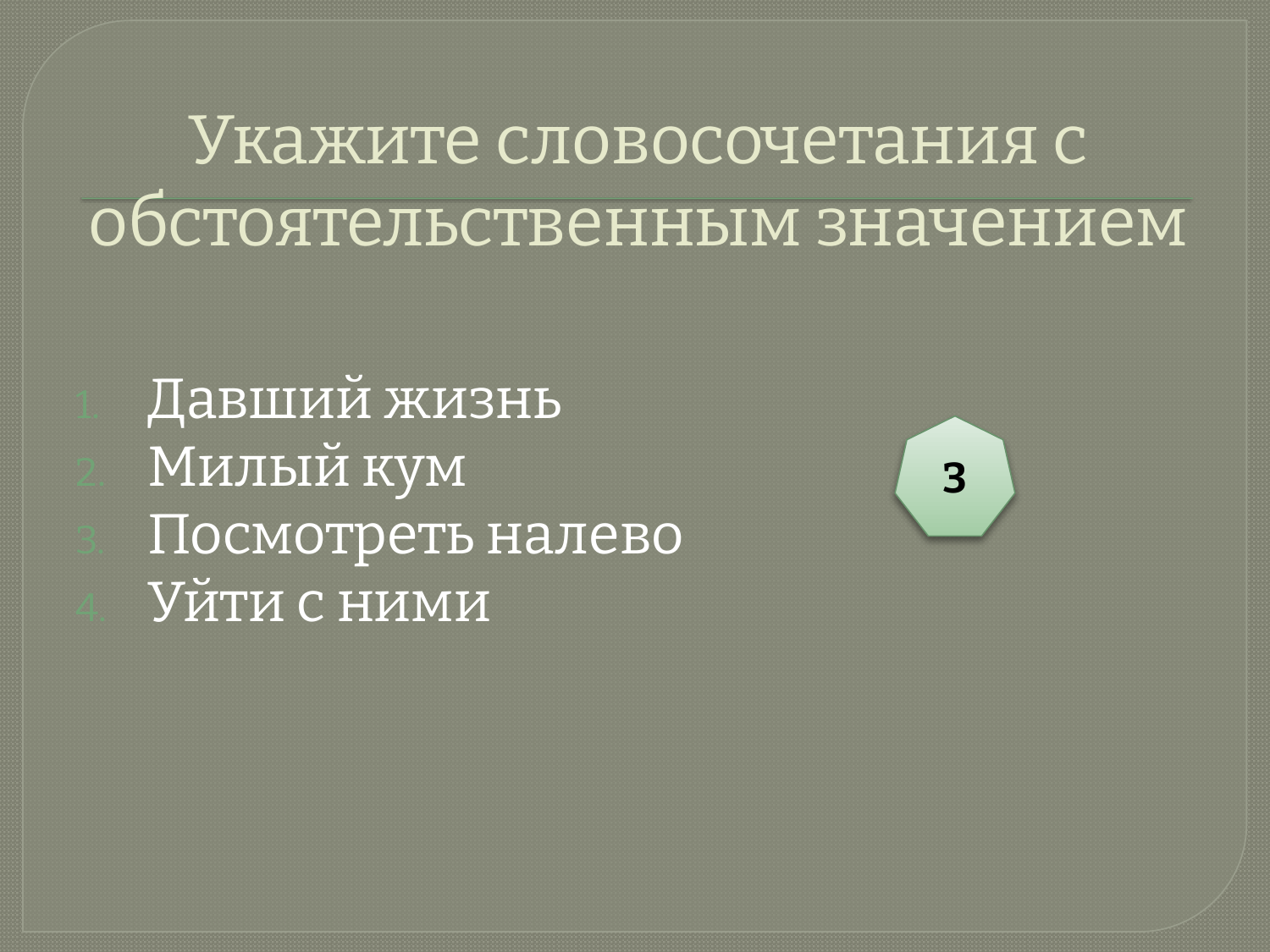

# Укажите словосочетания с обстоятельственным значением
Давший жизнь
Милый кум
Посмотреть налево
Уйти с ними
3